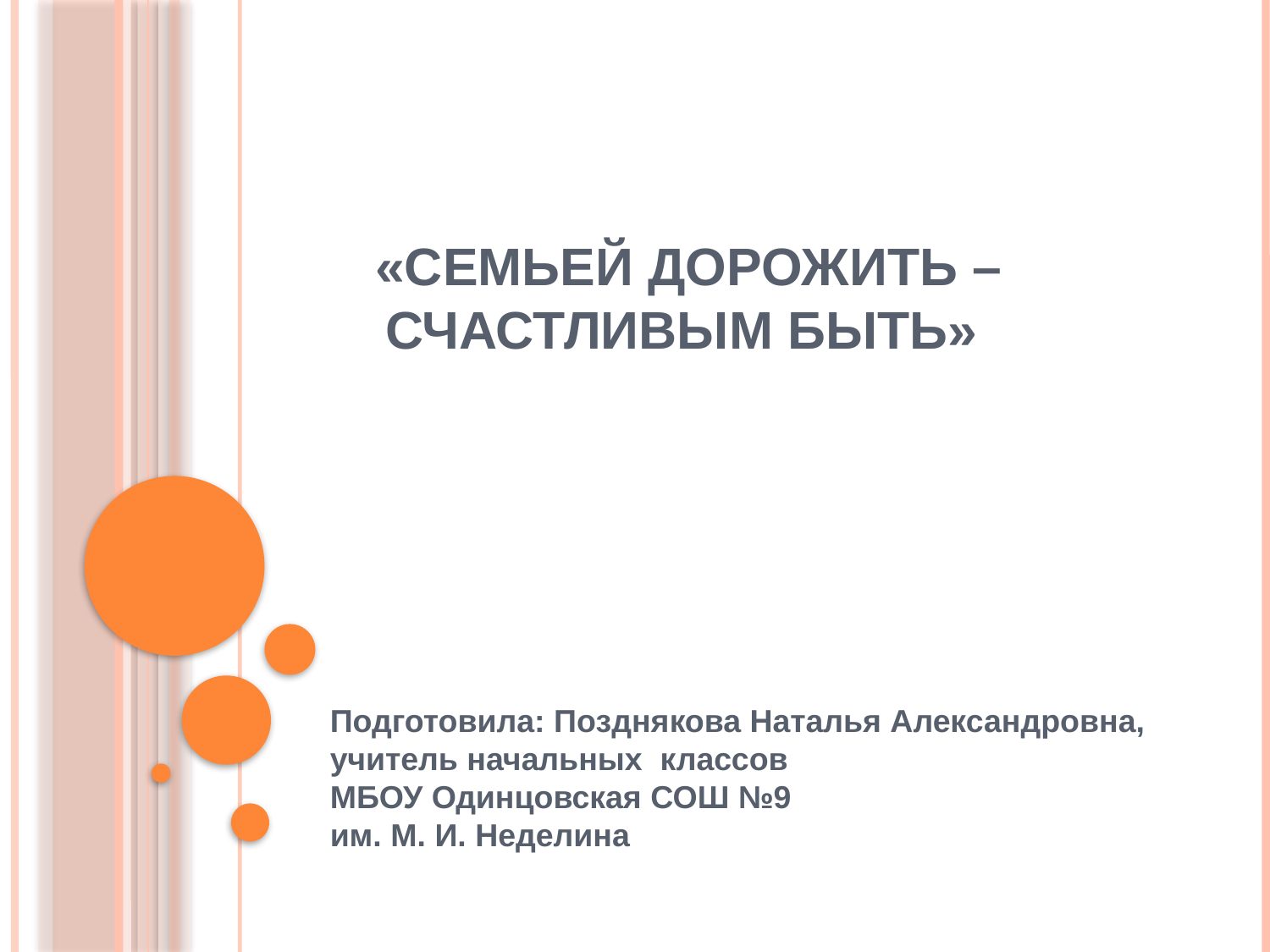

# «Семьей дорожить – счастливым быть»
Подготовила: Позднякова Наталья Александровна,
учитель начальных  классов
МБОУ Одинцовская СОШ №9
им. М. И. Неделина